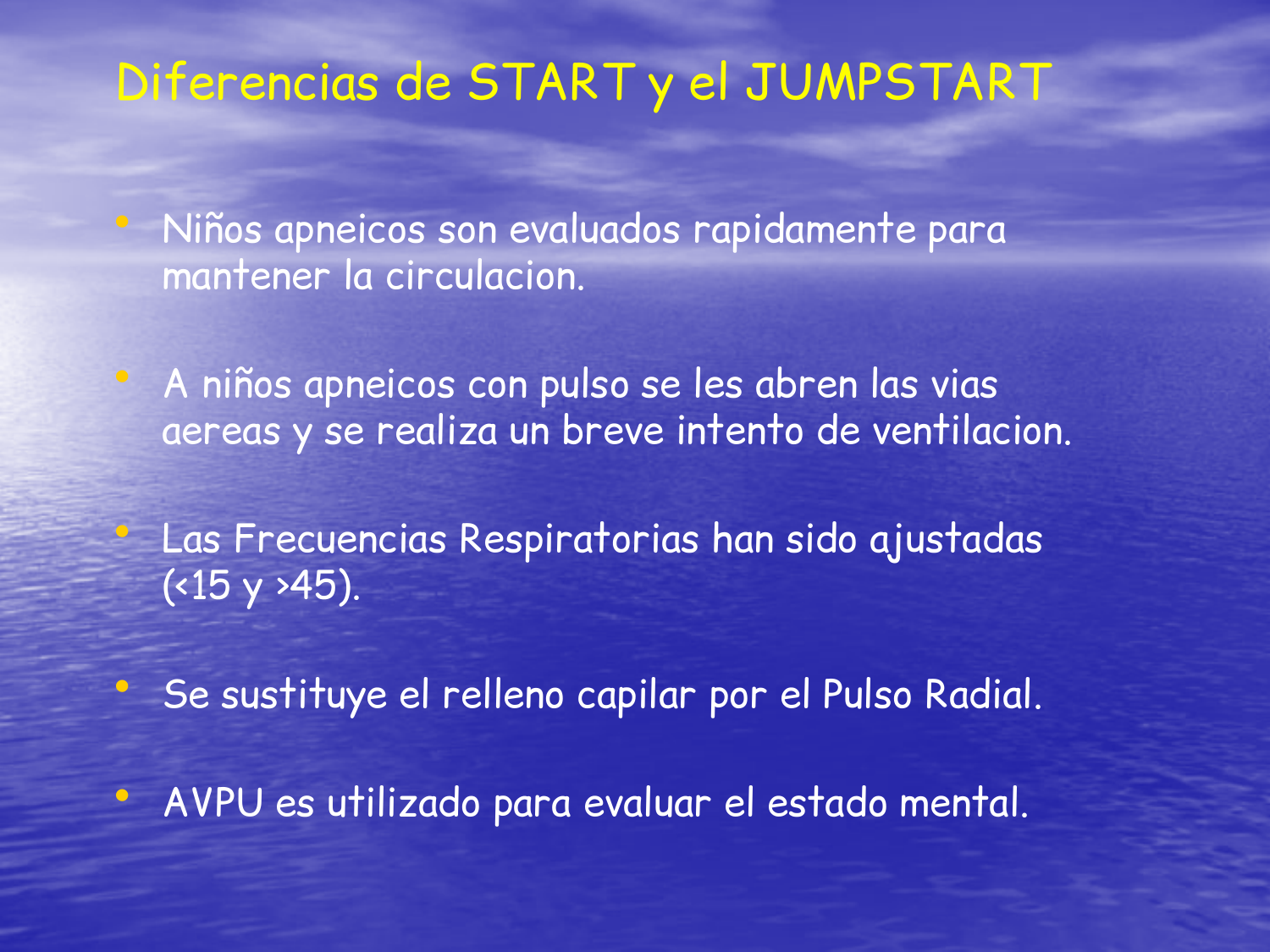

# Diferencias de START y el JUMPSTART
Niños apneicos son evaluados rapidamente para mantener la circulacion.

A niños apneicos con pulso se les abren las vias aereas y se realiza un breve intento de ventilacion.

Las Frecuencias Respiratorias han sido ajustadas (<15 y >45).

Se sustituye el relleno capilar por el Pulso Radial.

AVPU es utilizado para evaluar el estado mental.